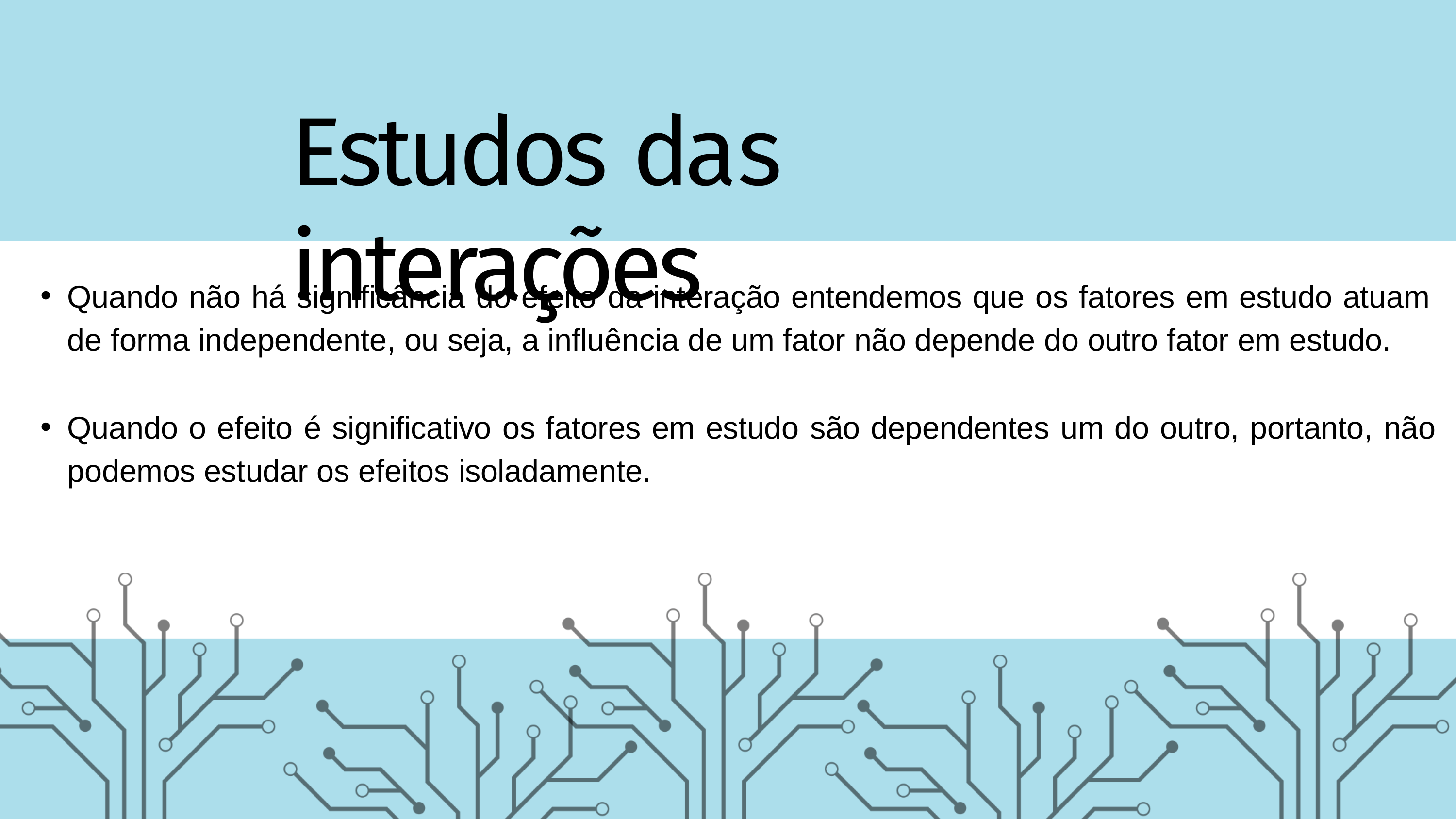

Estudos das interações

Quando não há significância do efeito da interação entendemos que os fatores em estudo atuam de forma independente, ou seja, a influência de um fator não depende do outro fator em estudo.

Quando o efeito é significativo os fatores em estudo são dependentes um do outro, portanto, não podemos estudar os efeitos isoladamente.